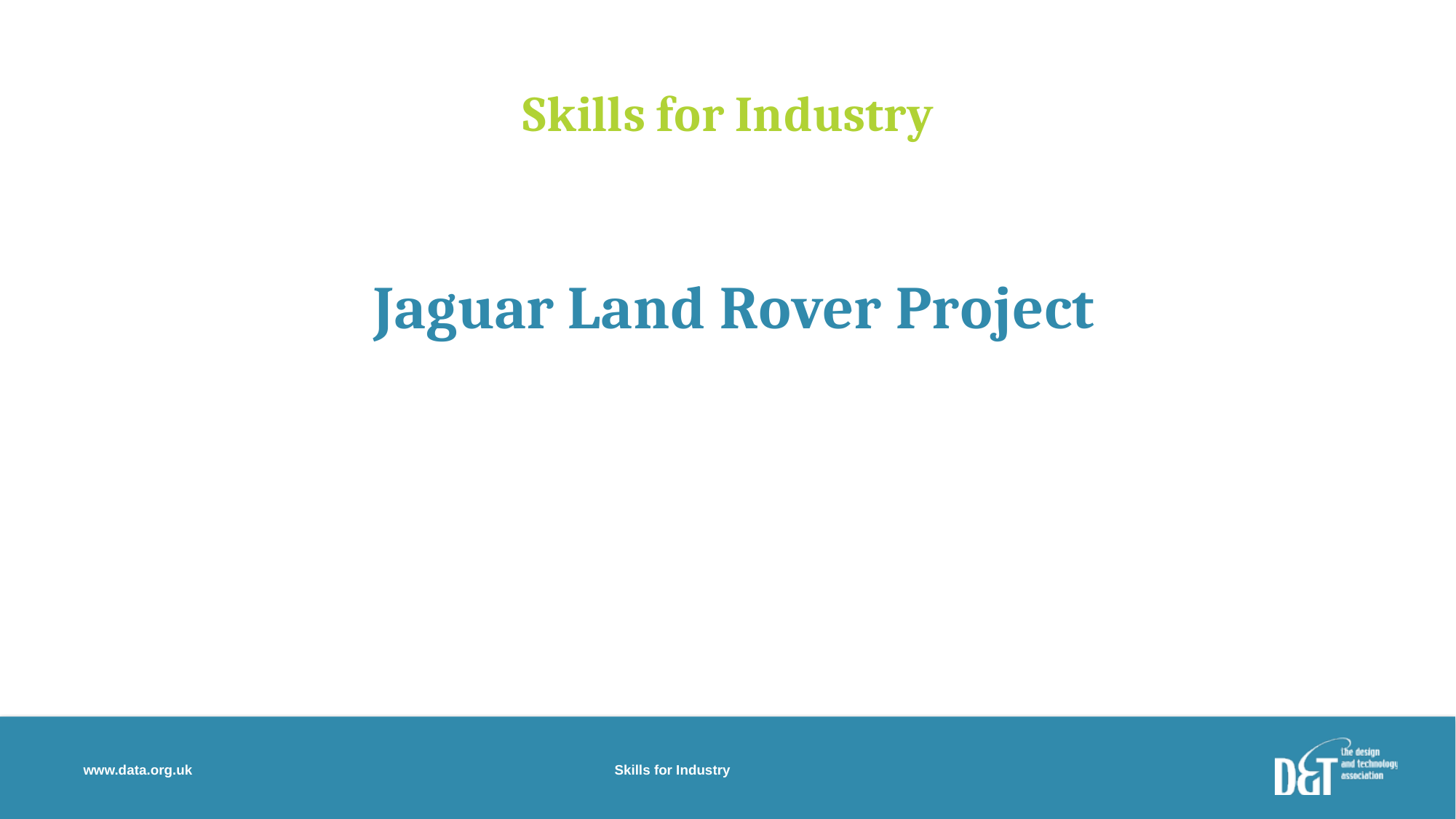

Skills for Industry
 Jaguar Land Rover Project